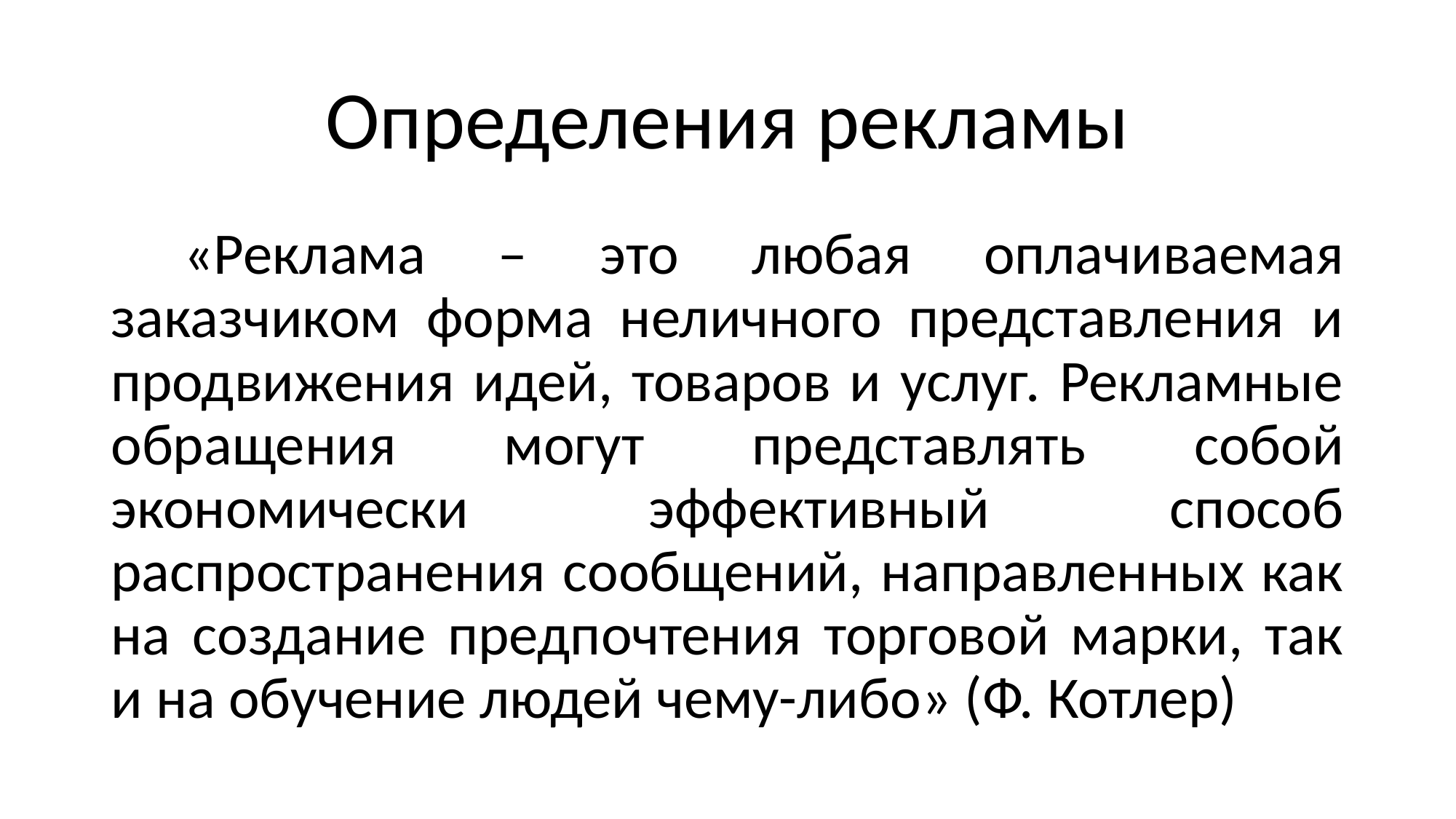

# Определения рекламы
 «Реклама – это любая оплачиваемая заказчиком форма неличного представления и продвижения идей, товаров и услуг. Рекламные обращения могут представлять собой экономически эффективный способ распространения сообщений, направленных как на создание предпочтения торговой марки, так и на обучение людей чему-либо» (Ф. Котлер)